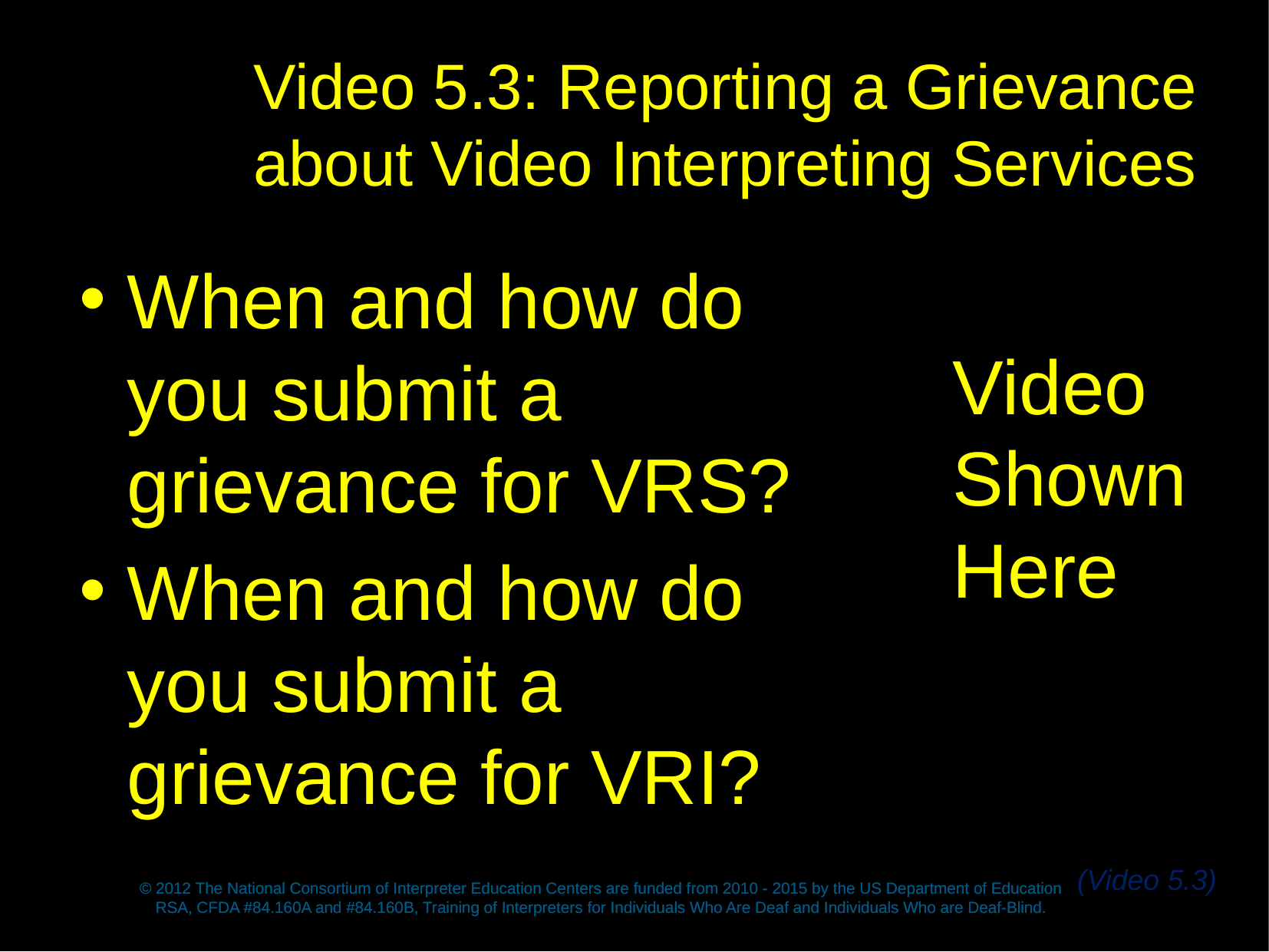

# Video 5.3: Reporting a Grievance about Video Interpreting Services
When and how do you submit a grievance for VRS?
When and how do you submit a grievance for VRI?
Video Shown Here
(Video 5.3)